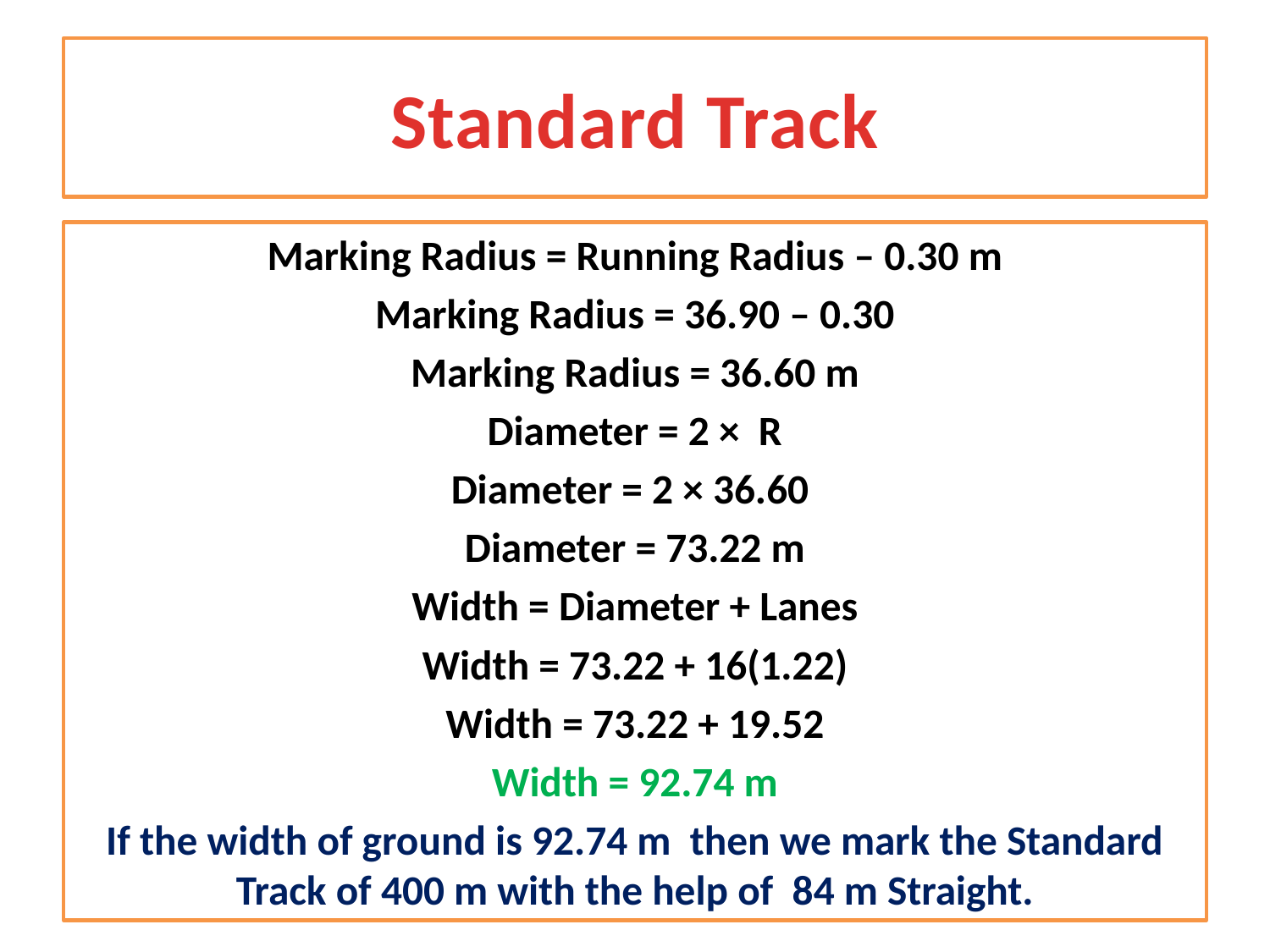

# Standard Track
Marking Radius = Running Radius – 0.30 m
Marking Radius = 36.90 – 0.30
Marking Radius = 36.60 m
Diameter = 2 ×  R
Diameter = 2 × 36.60
Diameter = 73.22 m
Width = Diameter + Lanes
Width = 73.22 + 16(1.22)
Width = 73.22 + 19.52
Width = 92.74 m
If the width of ground is 92.74 m  then we mark the Standard Track of 400 m with the help of  84 m Straight.